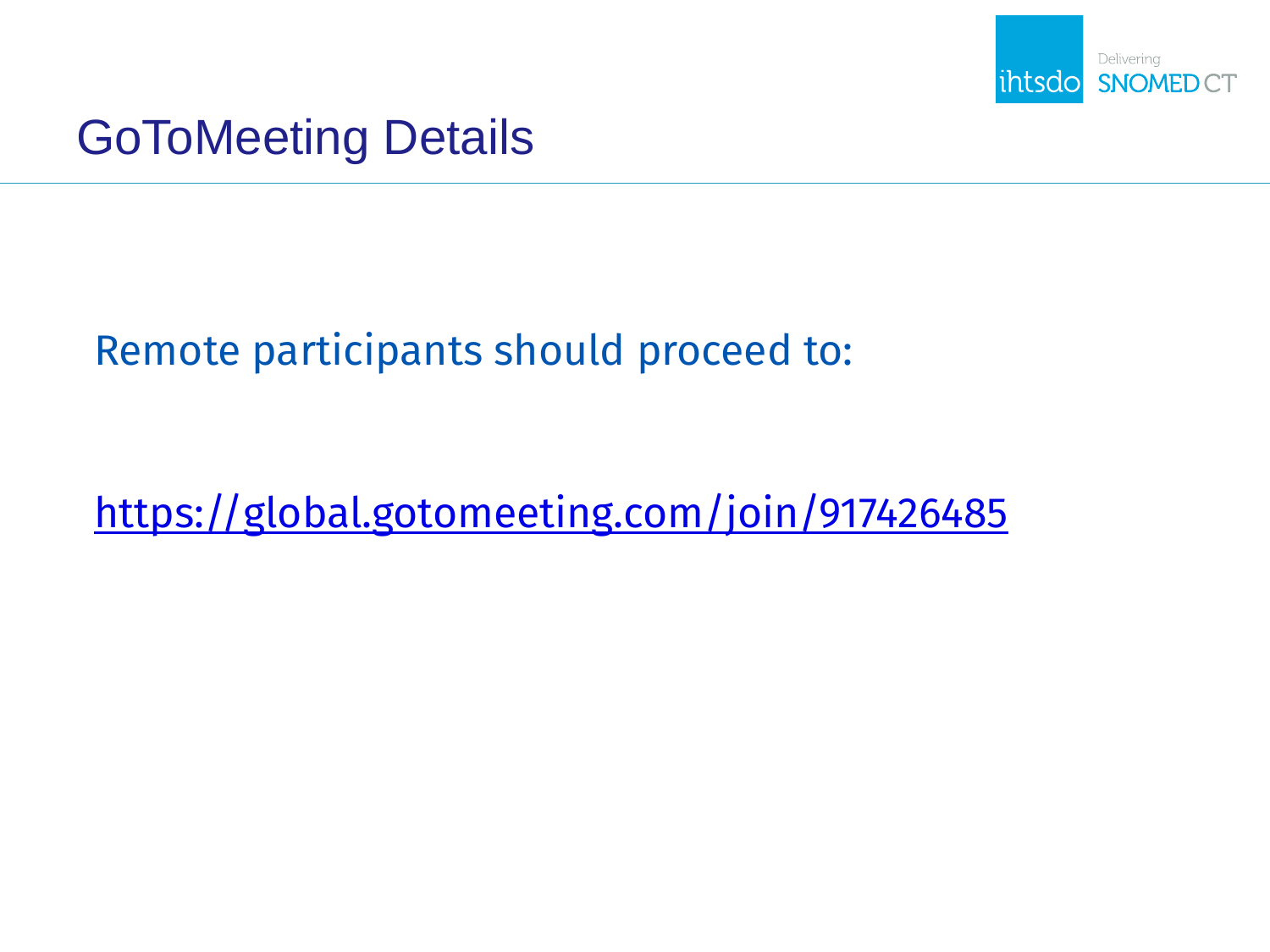

# GoToMeeting Details

Remote participants should proceed to:

https://global.gotomeeting.com/join/917426485